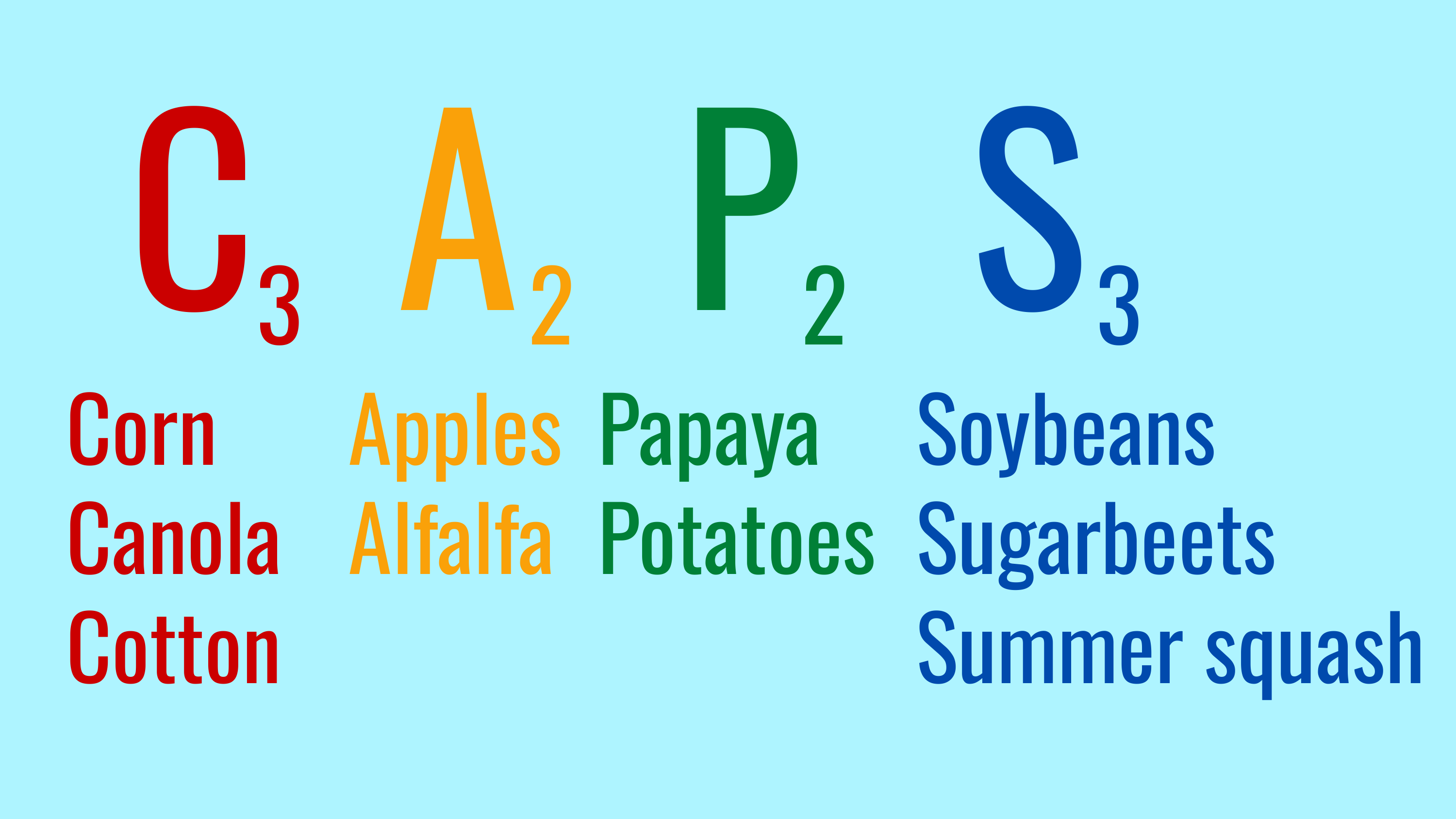

C
A
P
S
3
2
2
3
Corn
Canola
Cotton
Apples
Alfalfa
Papaya
Potatoes
Soybeans
Sugarbeets
Summer squash